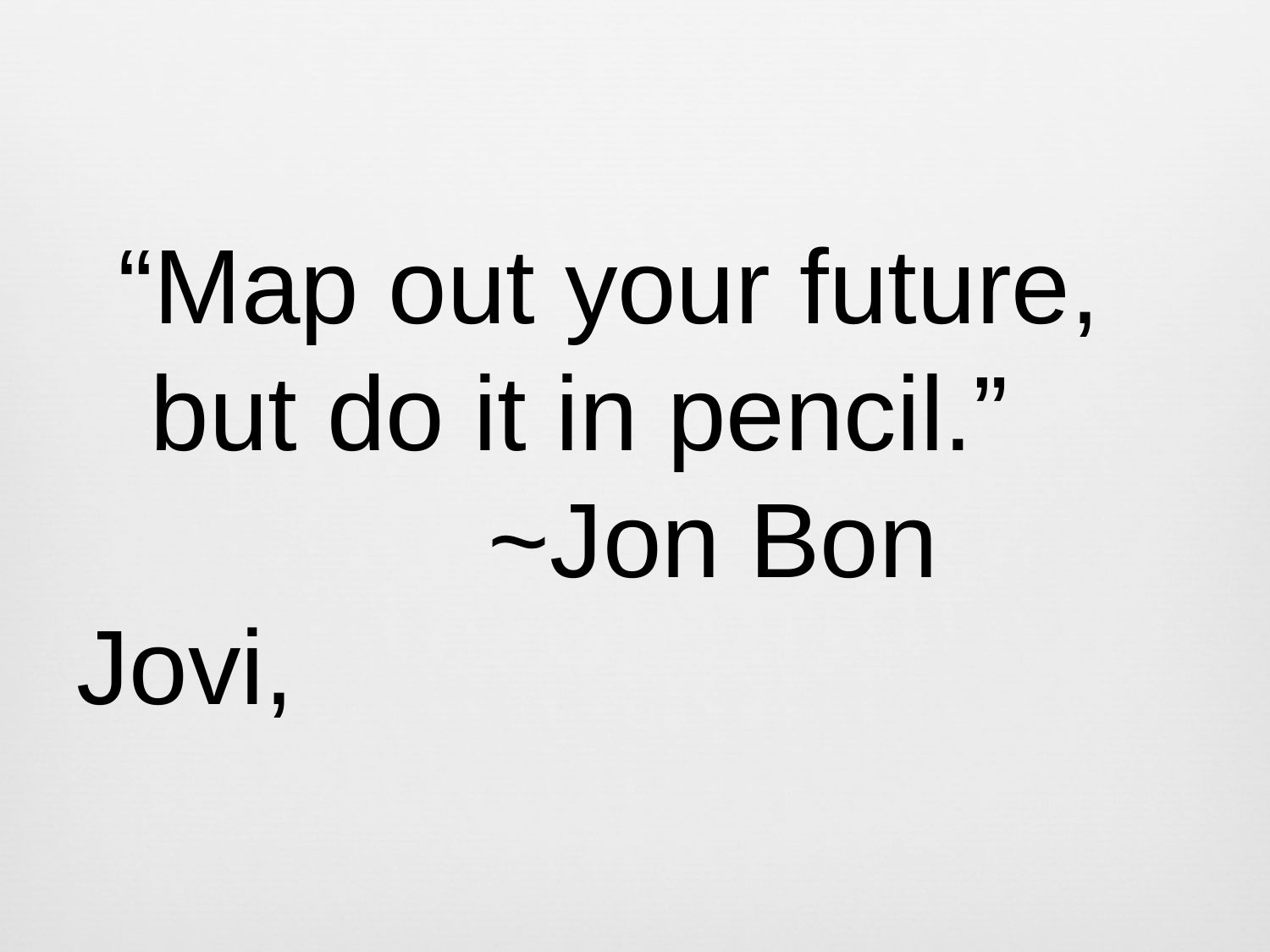

“Map out your future, but do it in pencil.”
              ~Jon Bon Jovi,